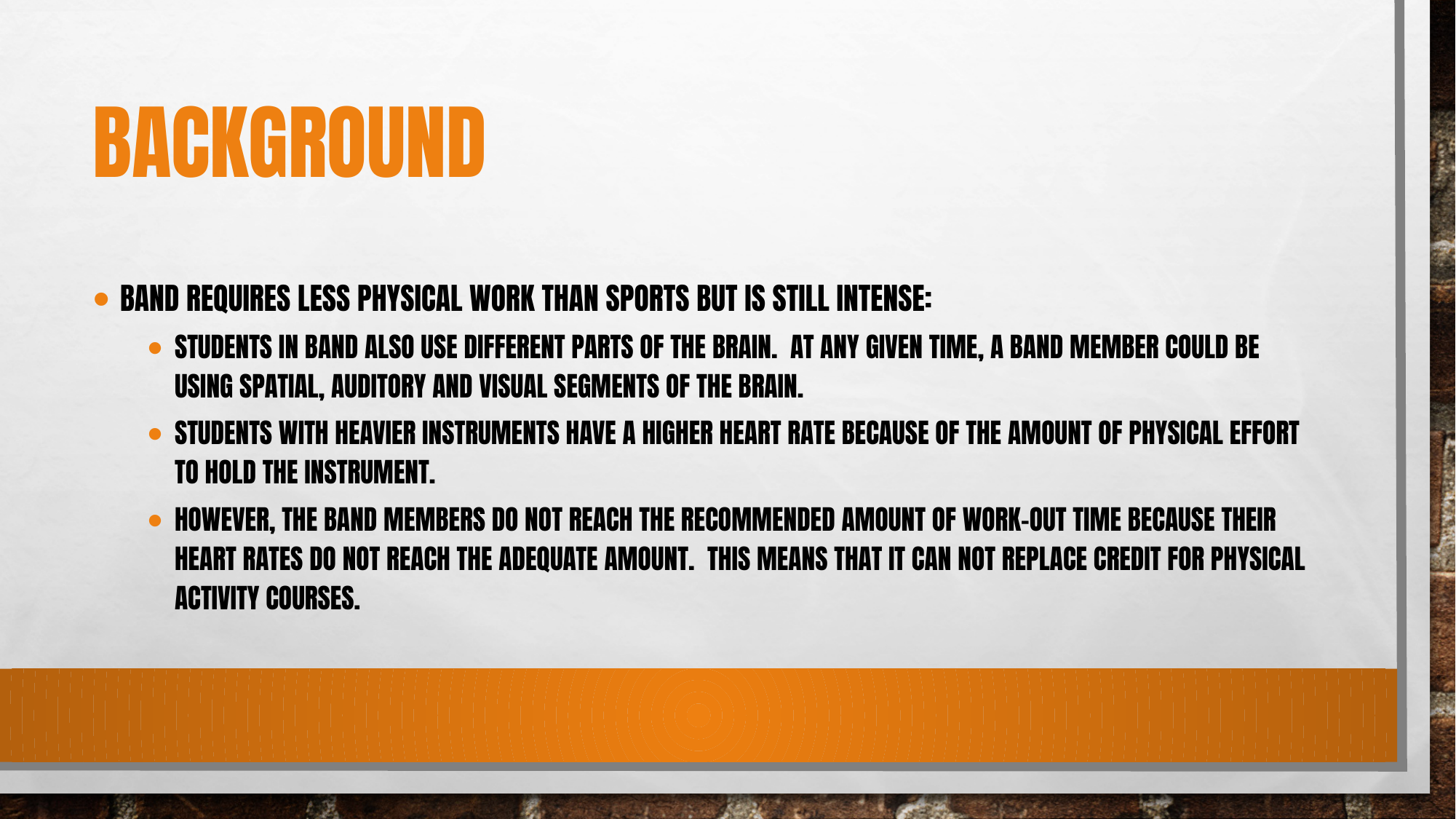

# background
Band requires less physical work than sports but is still intense:
Students in band also use different parts of the brain.  At any given time, a band member could be using spatial, auditory and visual segments of the brain.
Students with heavier instruments have a higher heart rate because of the amount of physical effort to hold the instrument.
However, the band members do not reach the recommended amount of work-out time because their heart rates do not reach the adequate amount.  This means that it can not replace credit for physical activity courses.